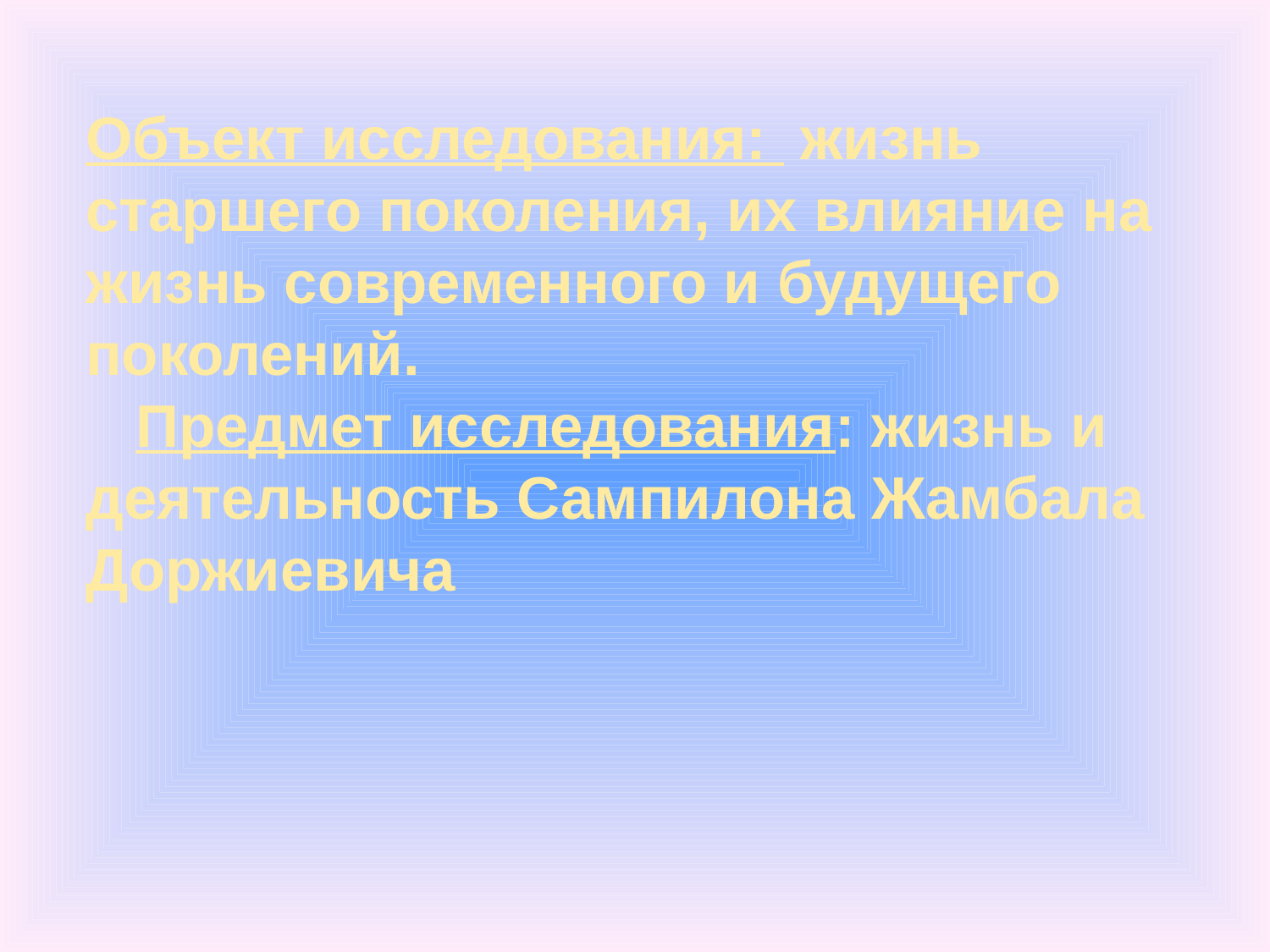

# Объект исследования:  жизнь старшего поколения, их влияние на жизнь современного и будущего поколений. Предмет исследования: жизнь и деятельность Сампилона Жамбала Доржиевича